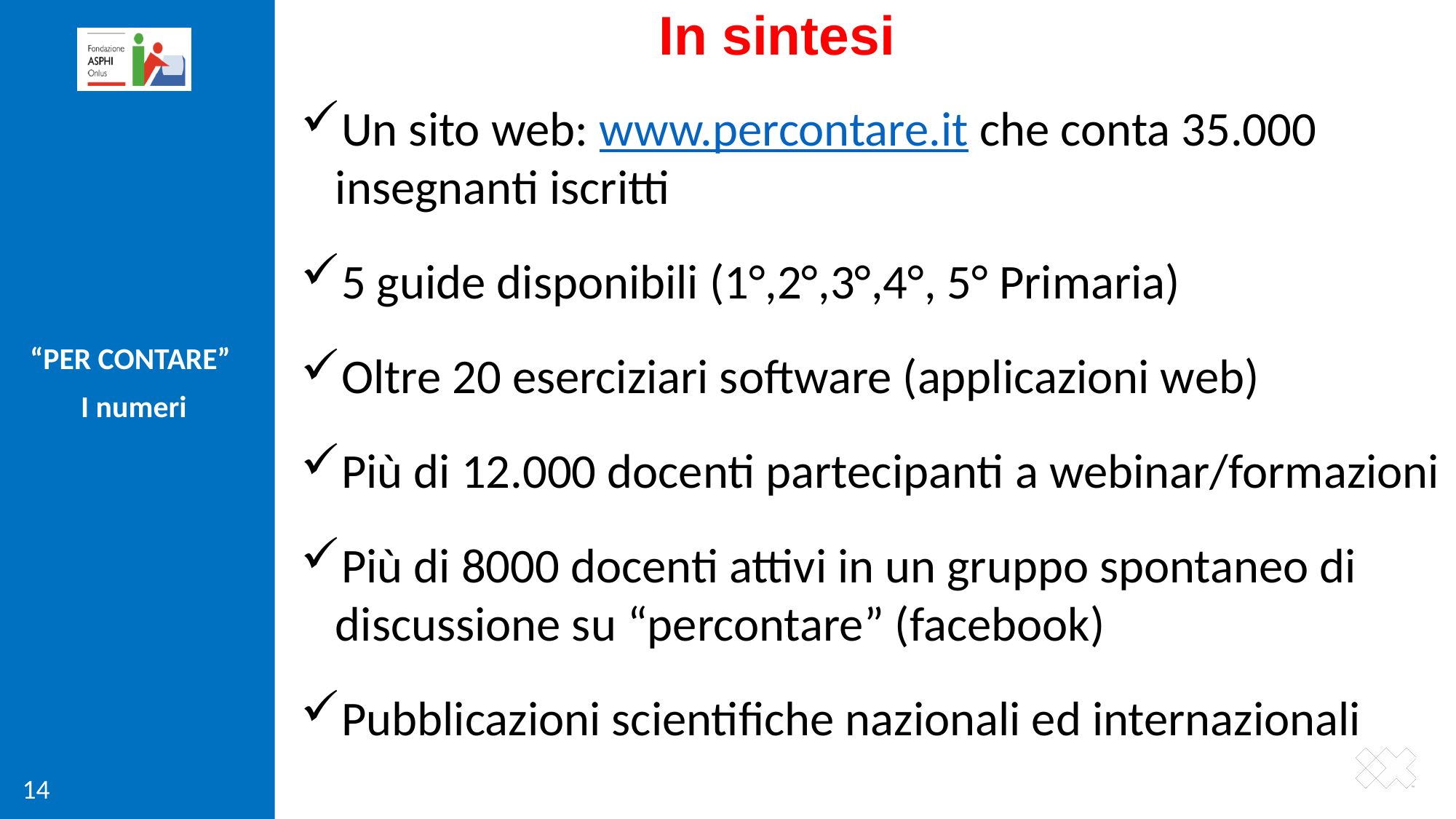

In sintesi
Un sito web: www.percontare.it che conta 35.000 insegnanti iscritti

5 guide disponibili (1°,2°,3°,4°, 5° Primaria)

Oltre 20 eserciziari software (applicazioni web)

Più di 12.000 docenti partecipanti a webinar/formazioni

Più di 8000 docenti attivi in un gruppo spontaneo di discussione su “percontare” (facebook)

Pubblicazioni scientifiche nazionali ed internazionali

“PER CONTARE”
I numeri